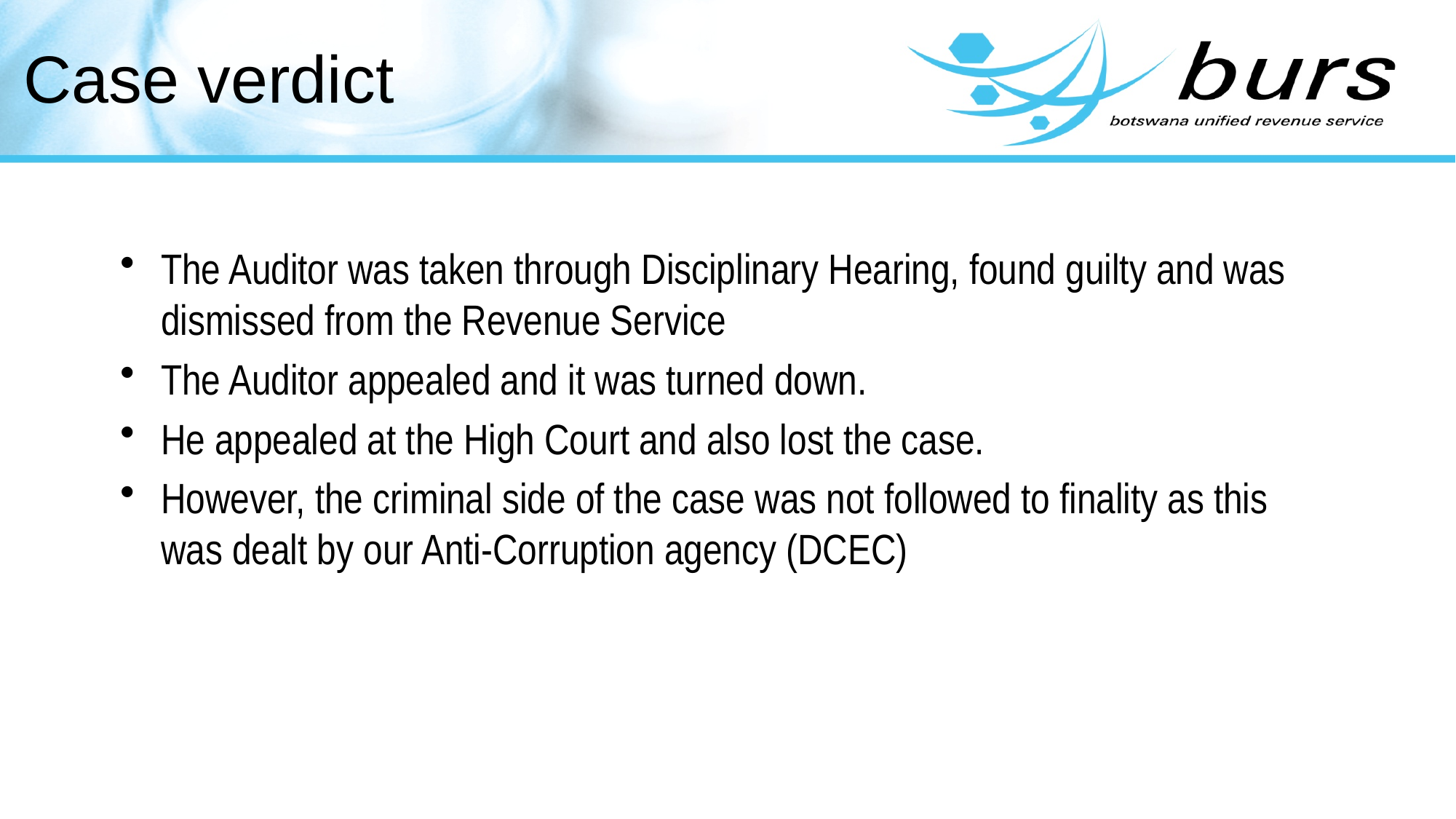

# Case verdict
The Auditor was taken through Disciplinary Hearing, found guilty and was dismissed from the Revenue Service
The Auditor appealed and it was turned down.
He appealed at the High Court and also lost the case.
However, the criminal side of the case was not followed to finality as this was dealt by our Anti-Corruption agency (DCEC)